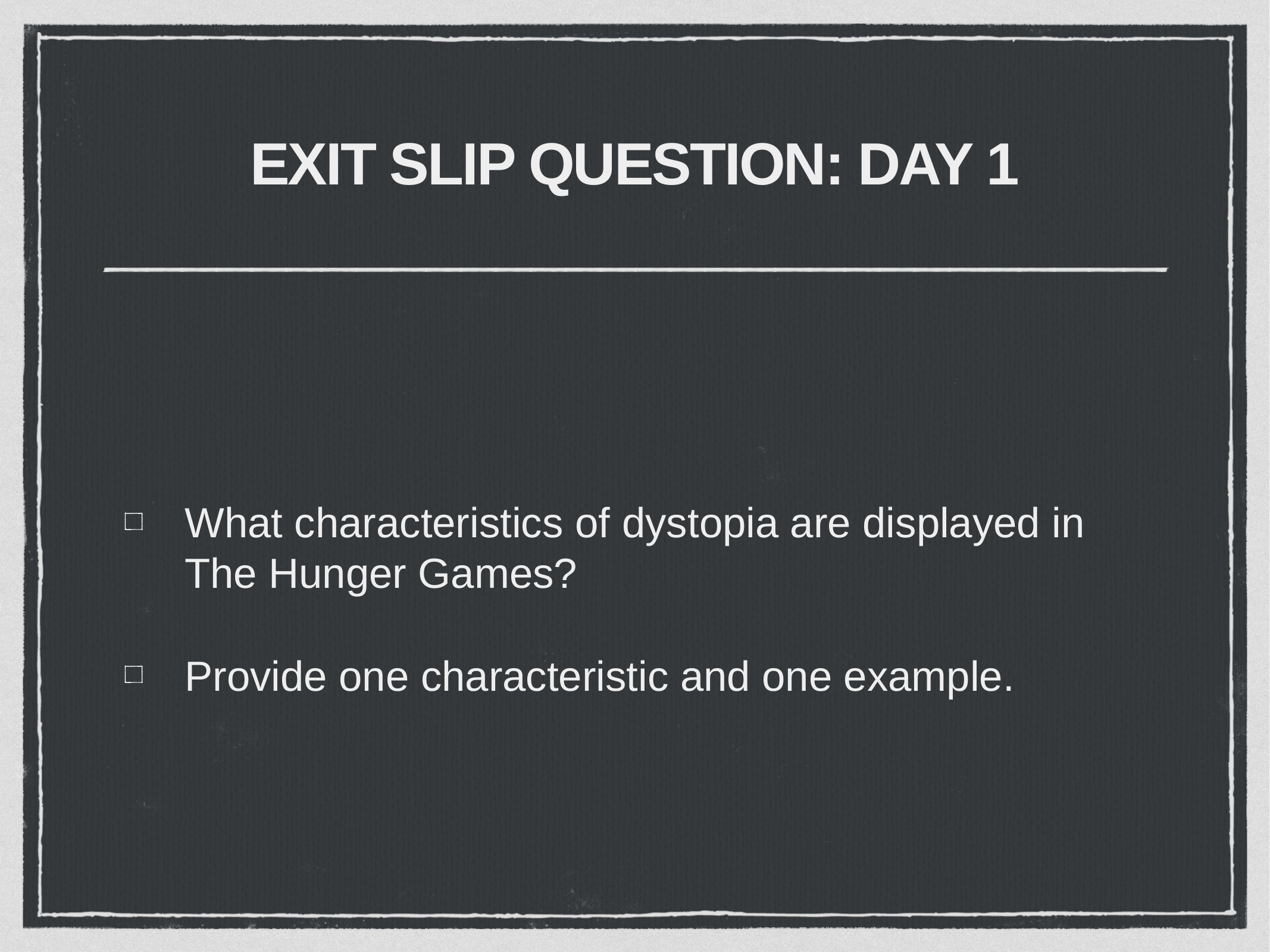

# EXIT SLIP QUESTION: DAY 1
What characteristics of dystopia are displayed in The Hunger Games?
Provide one characteristic and one example.